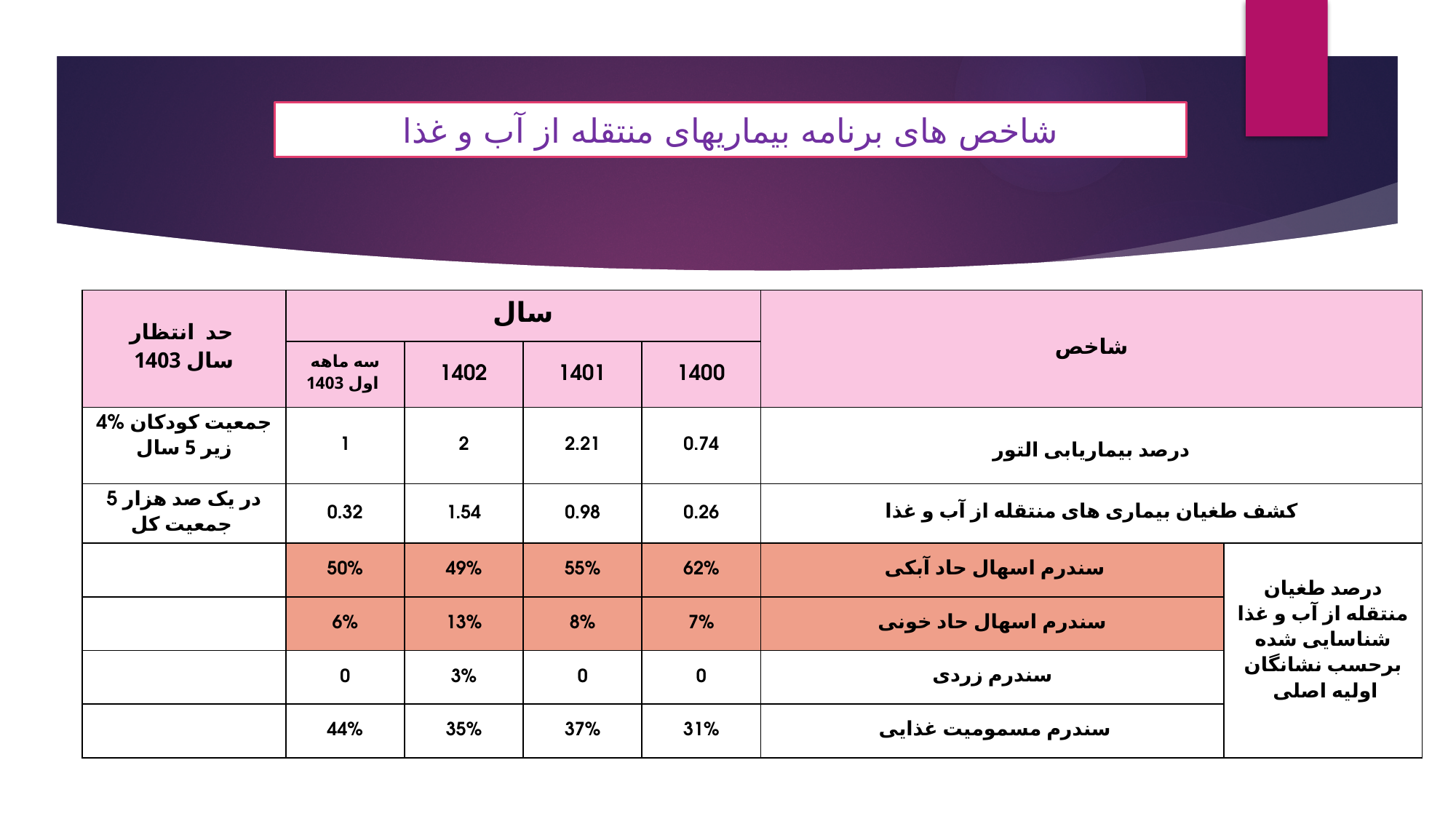

شاخص های برنامه بیماریهای منتقله از آب و غذا
| حد انتظار سال 1403 | سال |  |  |  | شاخص |  |
| --- | --- | --- | --- | --- | --- | --- |
|  | سه ماهه اول 1403 | 1402 | 1401 | 1400 |  |  |
| 4% جمعیت کودکان زیر 5 سال | 1 | 2 | 2.21 | 0.74 | درصد بیماریابی التور |  |
| 5 در یک صد هزار جمعیت کل | 0.32 | 1.54 | 0.98 | 0.26 | کشف طغیان بیماری های منتقله از آب و غذا |  |
|  | 50% | 49% | 55% | 62% | سندرم اسهال حاد آبکی | درصد طغیان منتقله از آب و غذا شناسایی شده برحسب نشانگان اولیه اصلی |
|  | 6% | 13% | 8% | 7% | سندرم اسهال حاد خونی |  |
|  | 0 | 3% | 0 | 0 | سندرم زردی |  |
|  | 44% | 35% | 37% | 31% | سندرم مسمومیت غذایی |  |